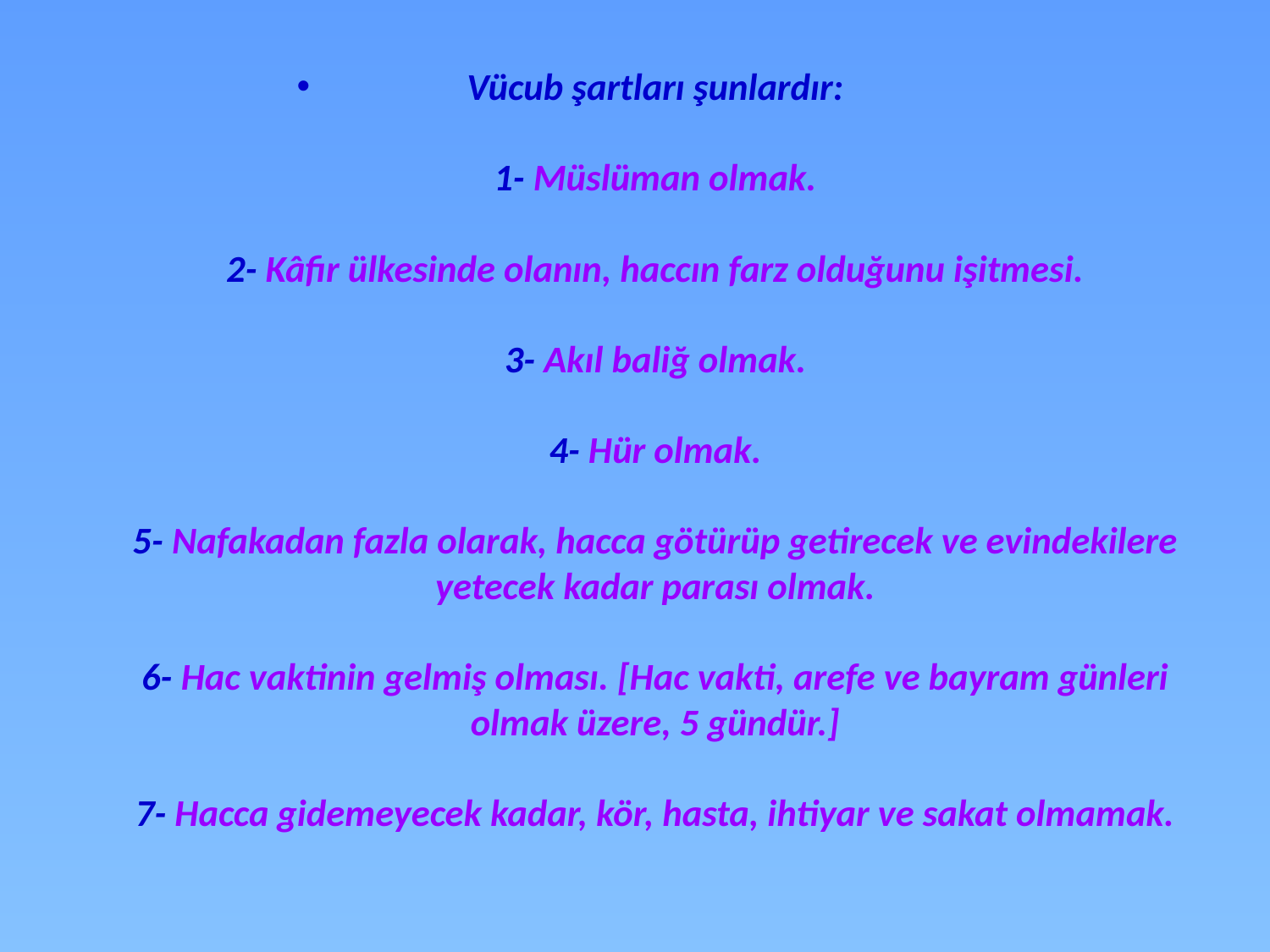

Vücub şartları şunlardır:
1- Müslüman olmak.
2- Kâfir ülkesinde olanın, haccın farz olduğunu işitmesi.
3- Akıl baliğ olmak.
4- Hür olmak.
5- Nafakadan fazla olarak, hacca götürüp getirecek ve evindekilere yetecek kadar parası olmak.
6- Hac vaktinin gelmiş olması. [Hac vakti, arefe ve bayram günleri olmak üzere, 5 gündür.]
7- Hacca gidemeyecek kadar, kör, hasta, ihtiyar ve sakat olmamak.